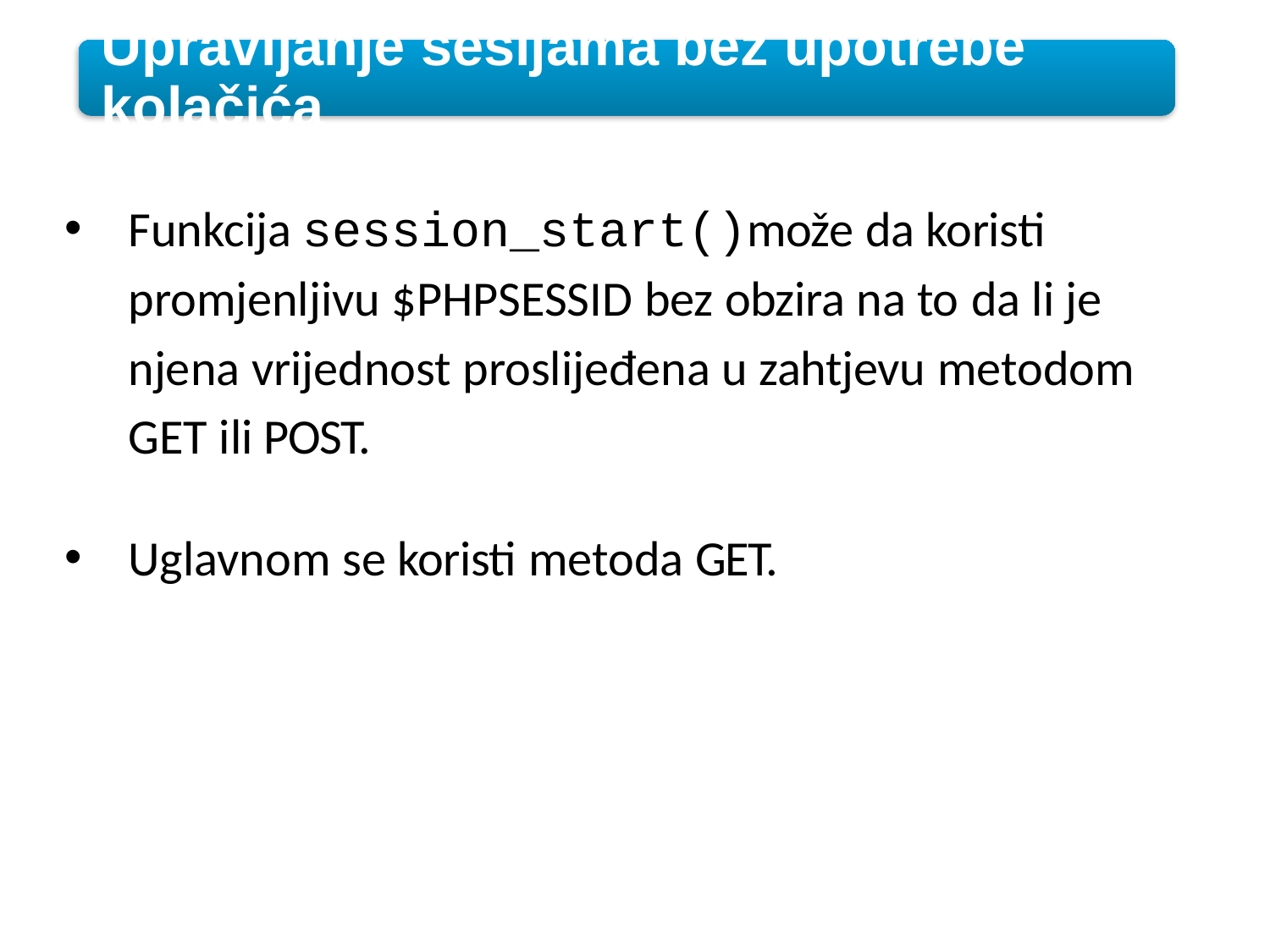

Upravljanje sesijama bez upotrebe kolačića
Funkcija session_start()može da koristi promjenljivu $PHPSESSID bez obzira na to da li je njena vrijednost proslijeđena u zahtjevu metodom GET ili POST.

Uglavnom se koristi metoda GET.